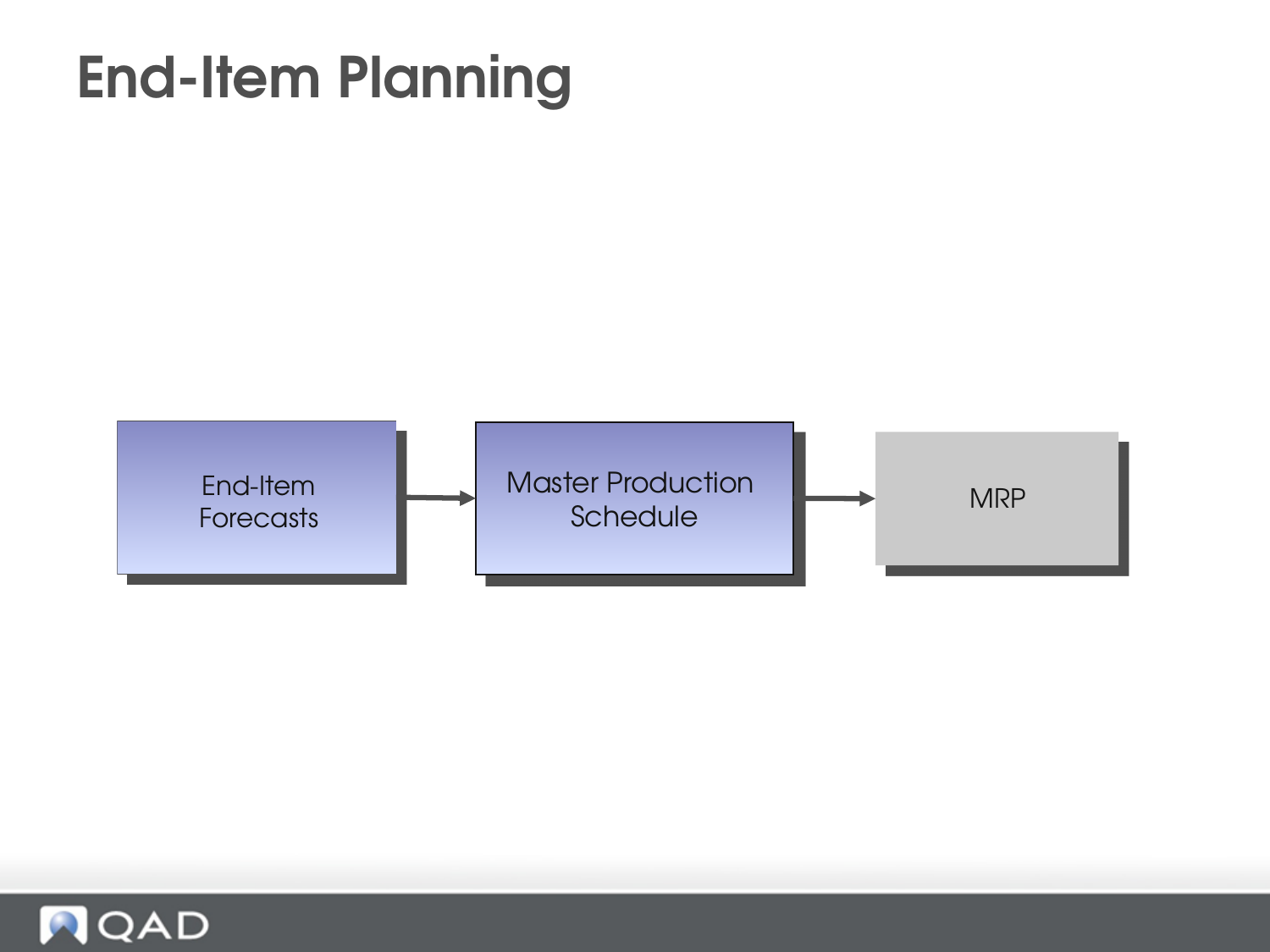

# End-Item Planning

Master Production
Schedule

End-Item Forecasts
MRP